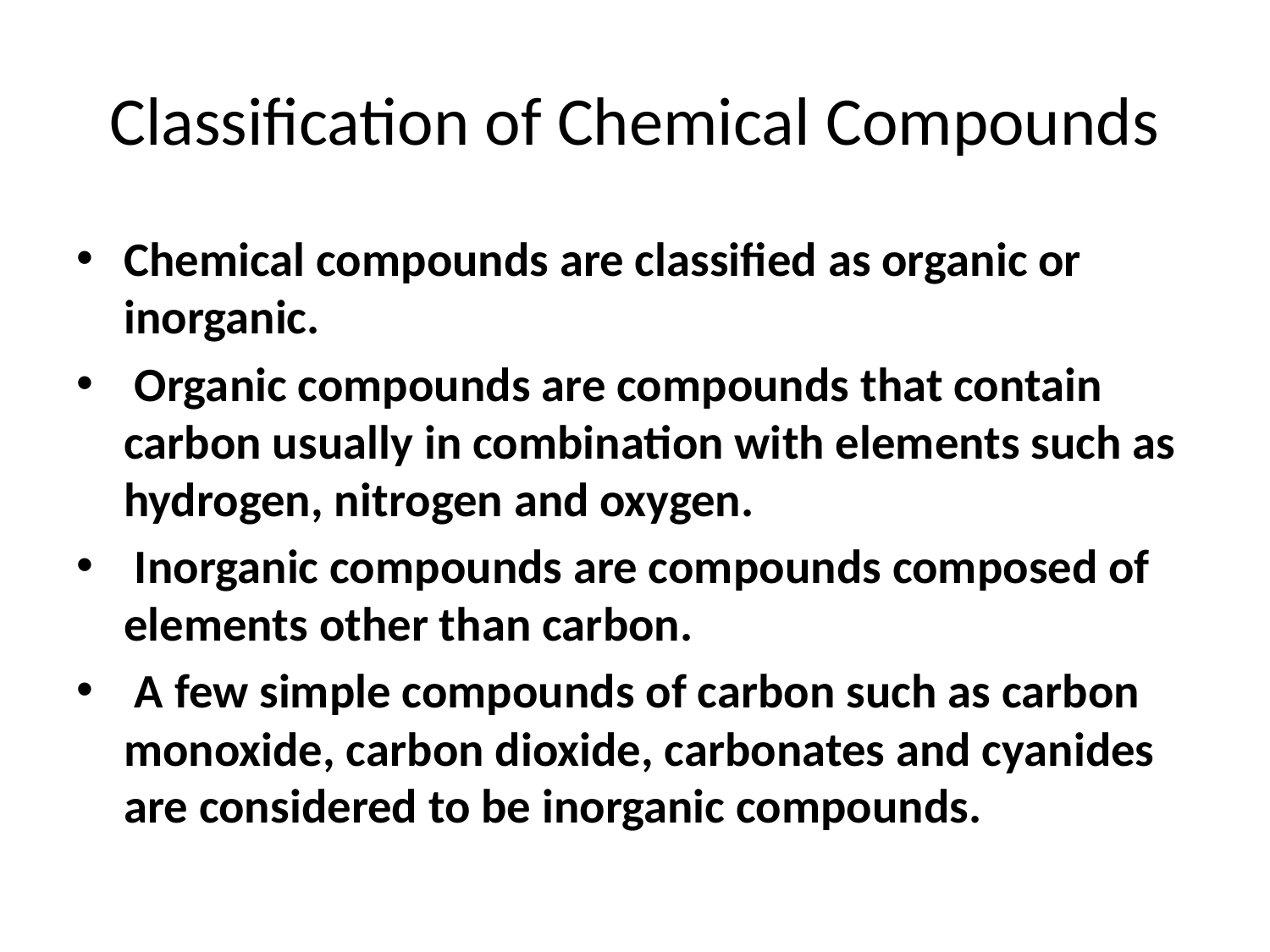

# Classification of Chemical Compounds
Chemical compounds are classified as organic or inorganic.
 Organic compounds are compounds that contain carbon usually in combination with elements such as hydrogen, nitrogen and oxygen.
 Inorganic compounds are compounds composed of elements other than carbon.
 A few simple compounds of carbon such as carbon monoxide, carbon dioxide, carbonates and cyanides are considered to be inorganic compounds.